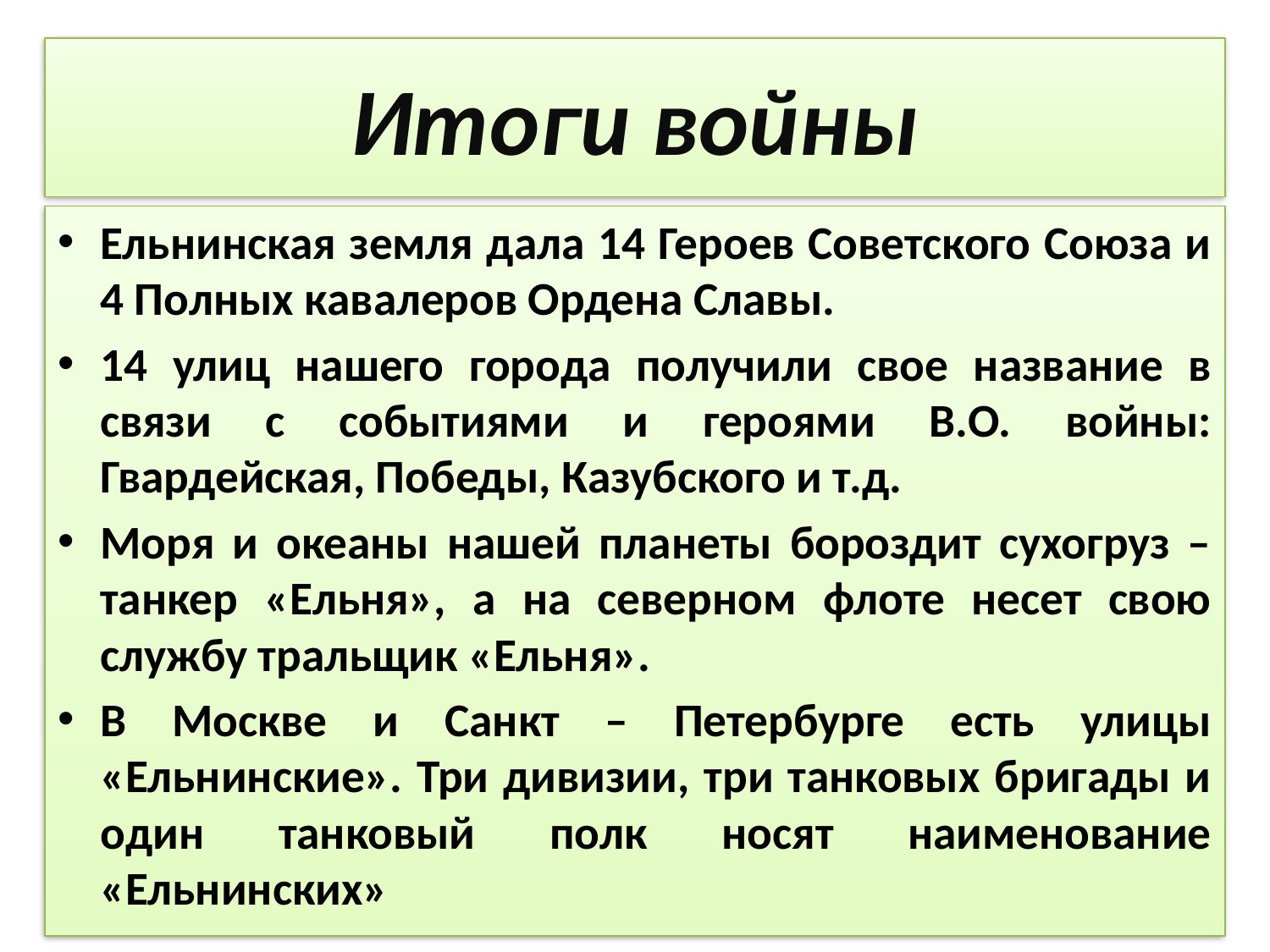

# Итоги войны
Ельнинская земля дала 14 Героев Советского Союза и 4 Полных кавалеров Ордена Славы.
14 улиц нашего города получили свое название в связи с событиями и героями В.О. войны: Гвардейская, Победы, Казубского и т.д.
Моря и океаны нашей планеты бороздит сухогруз – танкер «Ельня», а на северном флоте несет свою службу тральщик «Ельня».
В Москве и Санкт – Петербурге есть улицы «Ельнинские». Три дивизии, три танковых бригады и один танковый полк носят наименование «Ельнинских»